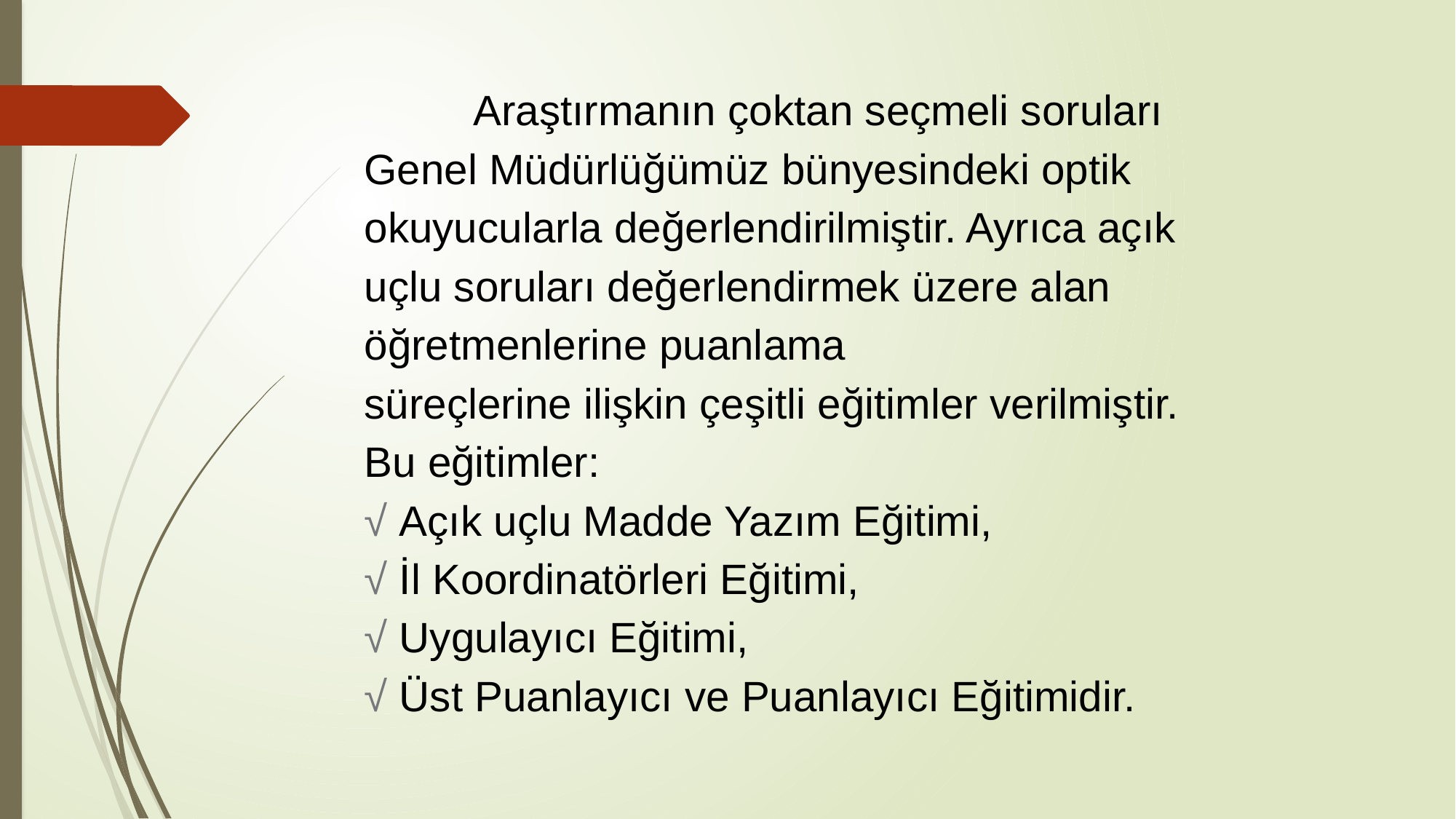

Araştırmanın çoktan seçmeli soruları Genel Müdürlüğümüz bünyesindeki optik okuyucularla değerlendirilmiştir. Ayrıca açık uçlu soruları değerlendirmek üzere alan öğretmenlerine puanlama
süreçlerine ilişkin çeşitli eğitimler verilmiştir.
Bu eğitimler:
√ Açık uçlu Madde Yazım Eğitimi,
√ İl Koordinatörleri Eğitimi,
√ Uygulayıcı Eğitimi,
√ Üst Puanlayıcı ve Puanlayıcı Eğitimidir.